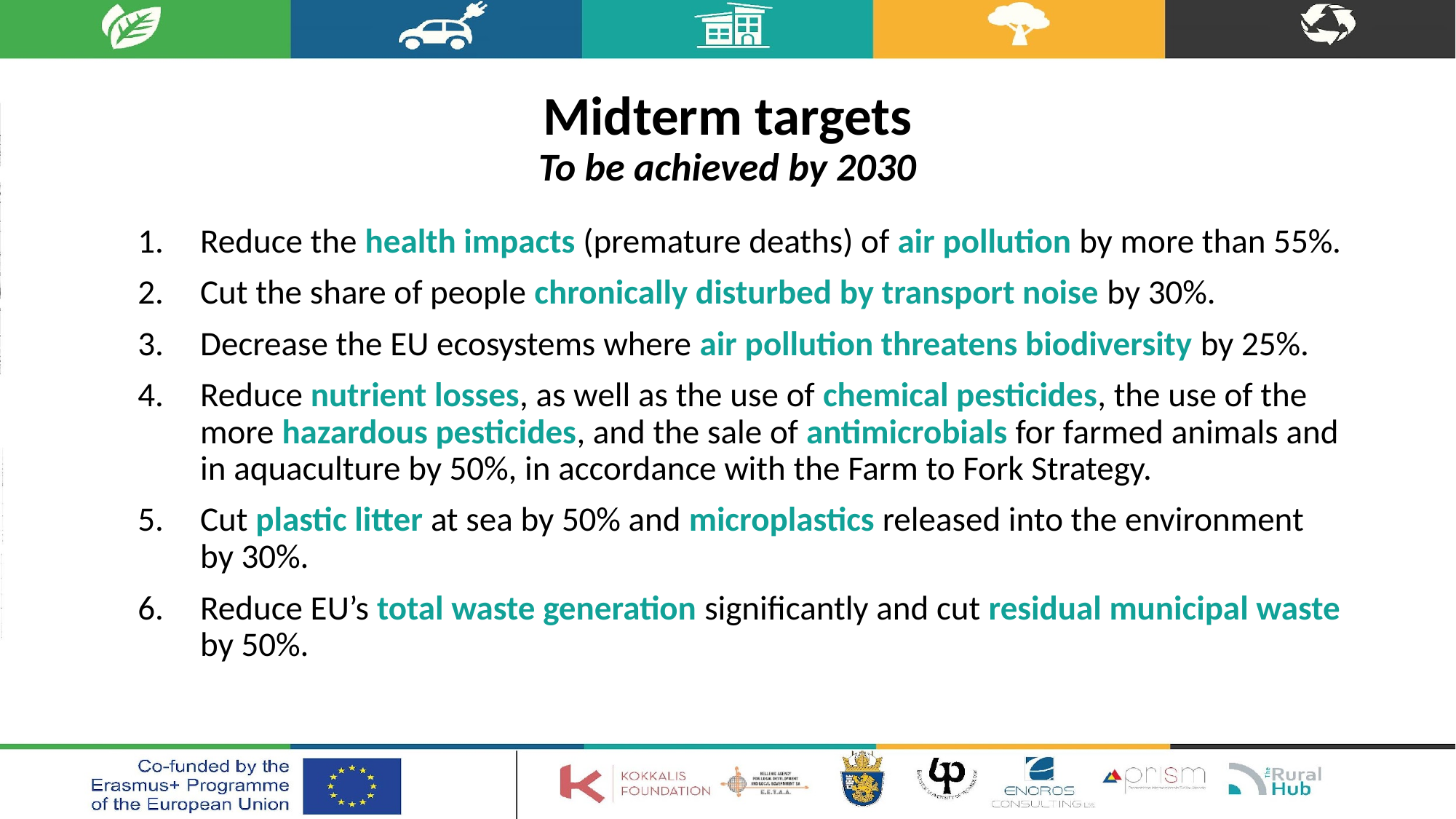

# Midterm targets To be achieved by 2030
Reduce the health impacts (premature deaths) of air pollution by more than 55%.
Cut the share of people chronically disturbed by transport noise by 30%.
Decrease the EU ecosystems where air pollution threatens biodiversity by 25%.
Reduce nutrient losses, as well as the use of chemical pesticides, the use of the more hazardous pesticides, and the sale of antimicrobials for farmed animals and in aquaculture by 50%, in accordance with the Farm to Fork Strategy.
Cut plastic litter at sea by 50% and microplastics released into the environment by 30%.
Reduce EU’s total waste generation significantly and cut residual municipal waste by 50%.